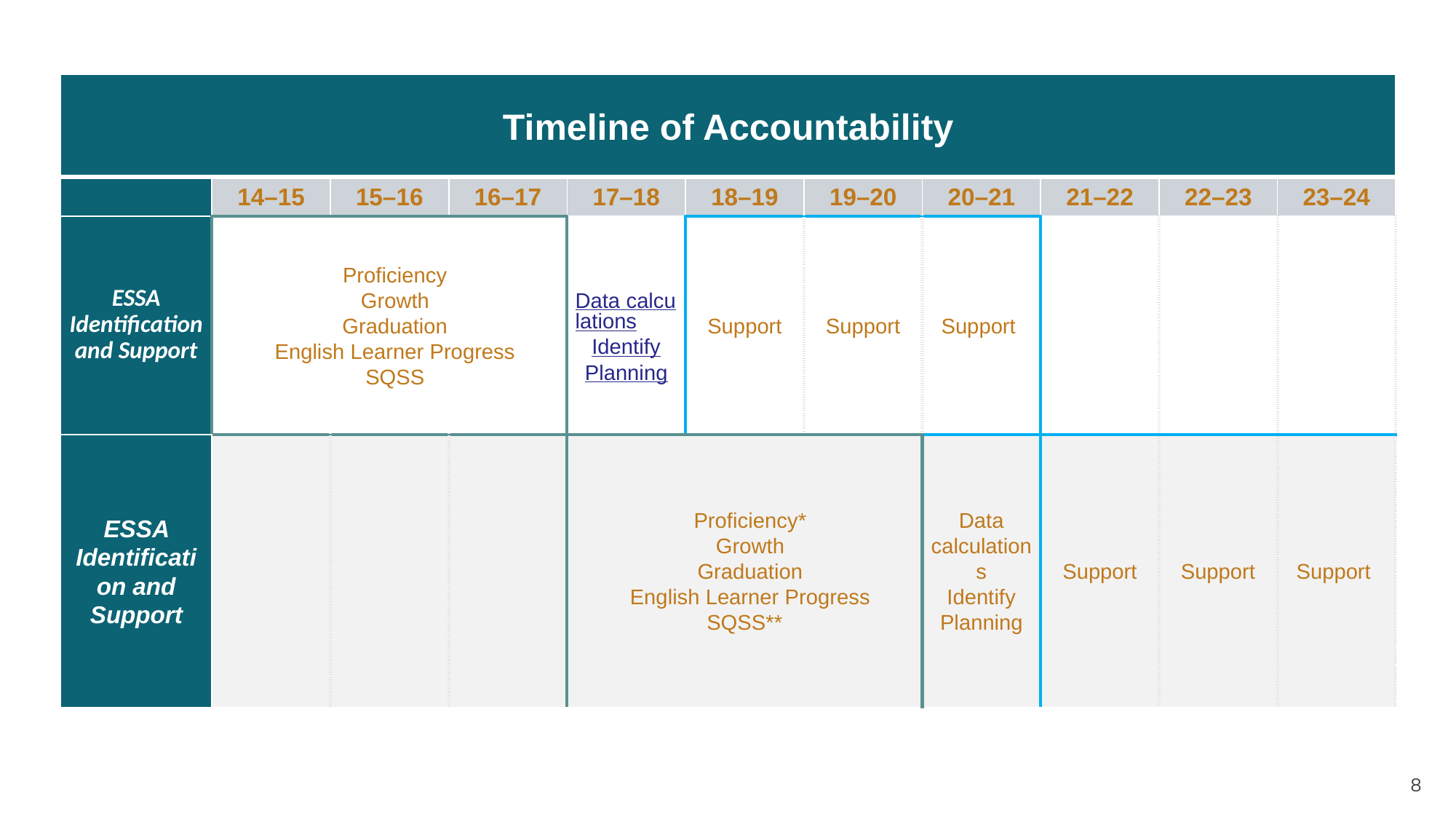

| Timeline of Accountability |  |  |  |  |  |  |  |  |  |  |
| --- | --- | --- | --- | --- | --- | --- | --- | --- | --- | --- |
|  | 14–15 | 15–16 | 16–17 | 17–18 | 18–19 | 19–20 | 20–21 | 21–22 | 22–23 | 23–24 |
| ESSA Identification and Support | Proficiency Growth Graduation English Learner Progress SQSS |  |  | Data calculations Identify Planning | Support | Support | Support |  |  |  |
| ESSA Identification and Support |  |  |  | Proficiency\* Growth Graduation English Learner Progress SQSS\*\* |  |  | Data calculations Identify Planning | Support | Support | Support |
8